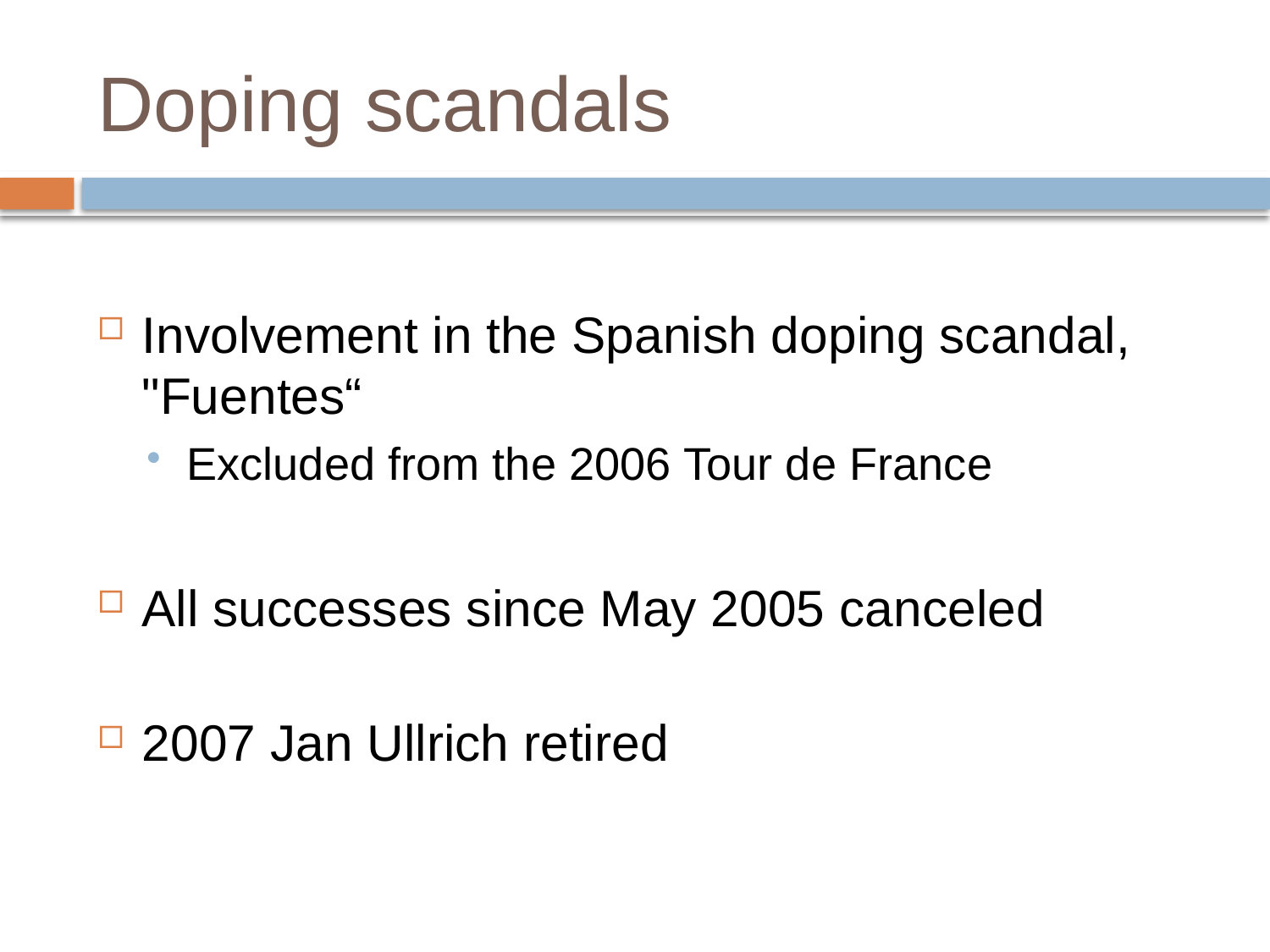

# Doping scandals

Involvement in the Spanish doping scandal, "Fuentes“
Excluded from the 2006 Tour de France

All successes since May 2005 canceled
2007 Jan Ullrich retired